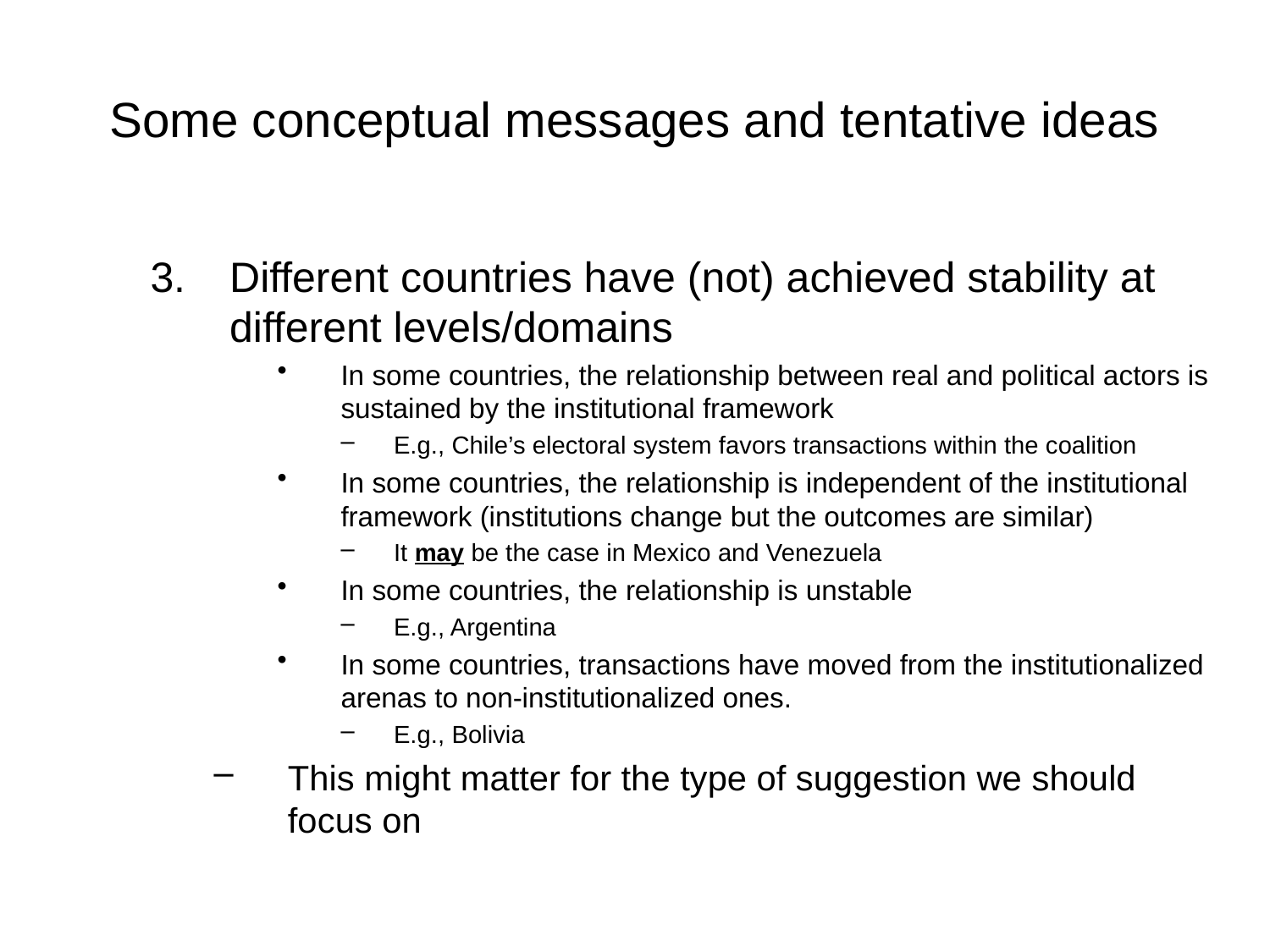

# Some conceptual messages and tentative ideas
Different countries have (not) achieved stability at different levels/domains
In some countries, the relationship between real and political actors is sustained by the institutional framework
E.g., Chile’s electoral system favors transactions within the coalition
In some countries, the relationship is independent of the institutional framework (institutions change but the outcomes are similar)
It may be the case in Mexico and Venezuela
In some countries, the relationship is unstable
E.g., Argentina
In some countries, transactions have moved from the institutionalized arenas to non-institutionalized ones.
E.g., Bolivia
This might matter for the type of suggestion we should focus on